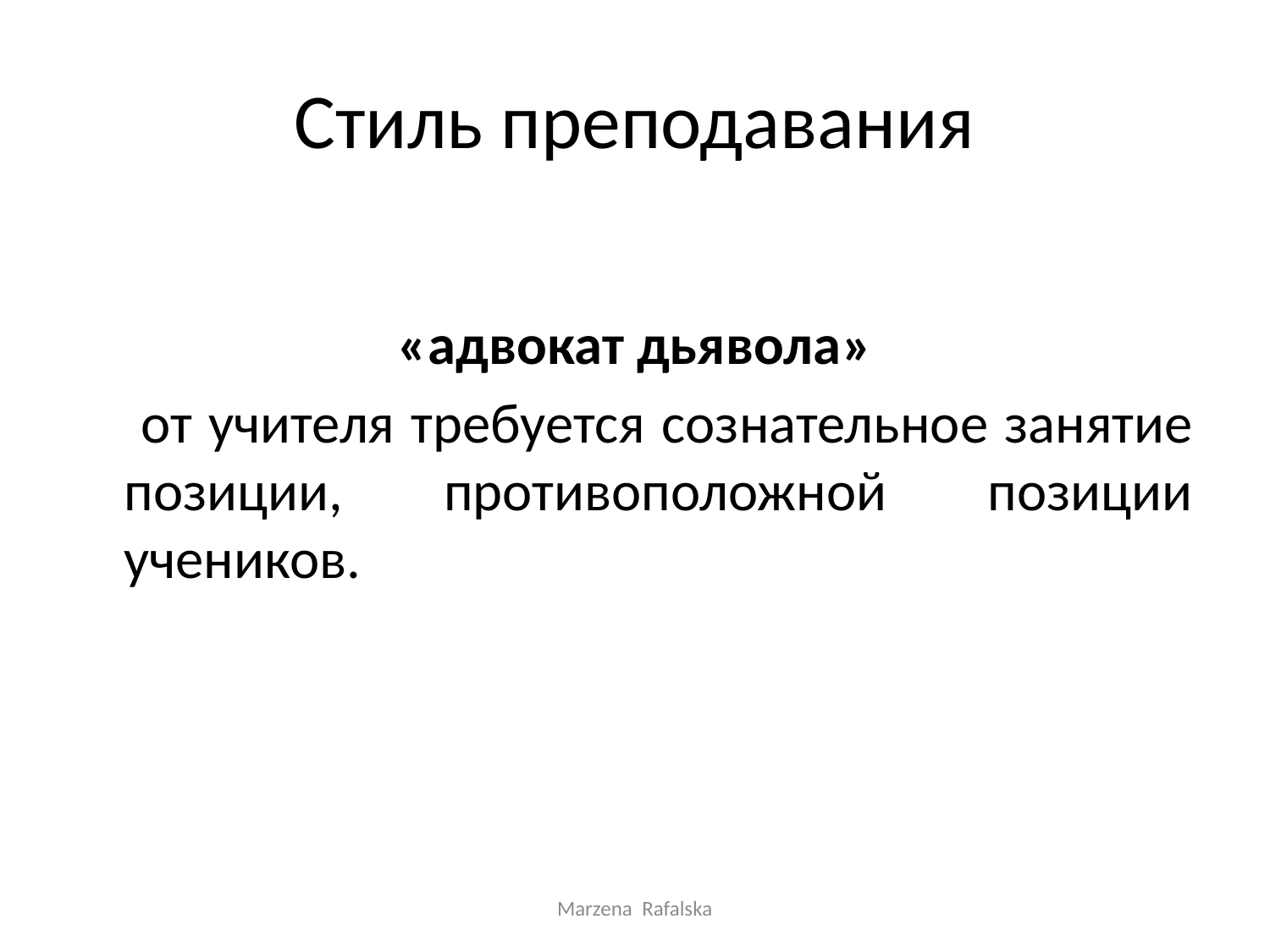

# Стиль преподавания

«адвокат дьявола»
    от учителя требуется сознательное занятие позиции, противоположной позиции учеников.
Marzena  Rafalska